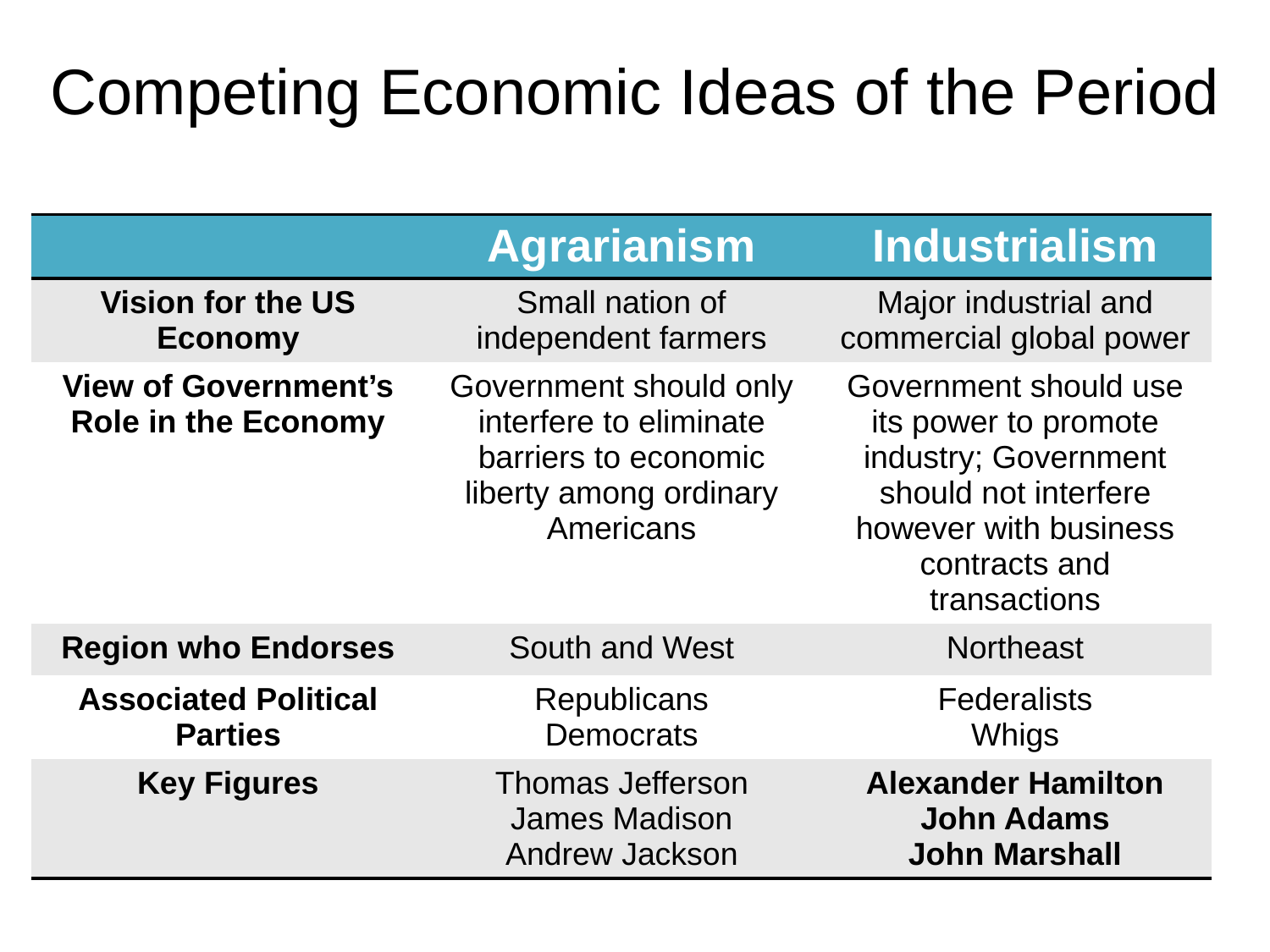

# Competing Economic Ideas of the Period
|  | Agrarianism | Industrialism |
| --- | --- | --- |
| Vision for the US Economy | Small nation of independent farmers | Major industrial and commercial global power |
| View of Government’s Role in the Economy | Government should only interfere to eliminate barriers to economic liberty among ordinary Americans | Government should use its power to promote industry; Government should not interfere however with business contracts and transactions |
| Region who Endorses | South and West | Northeast |
| Associated Political Parties | Republicans Democrats | Federalists Whigs |
| Key Figures | Thomas Jefferson James Madison Andrew Jackson | Alexander Hamilton John Adams John Marshall |